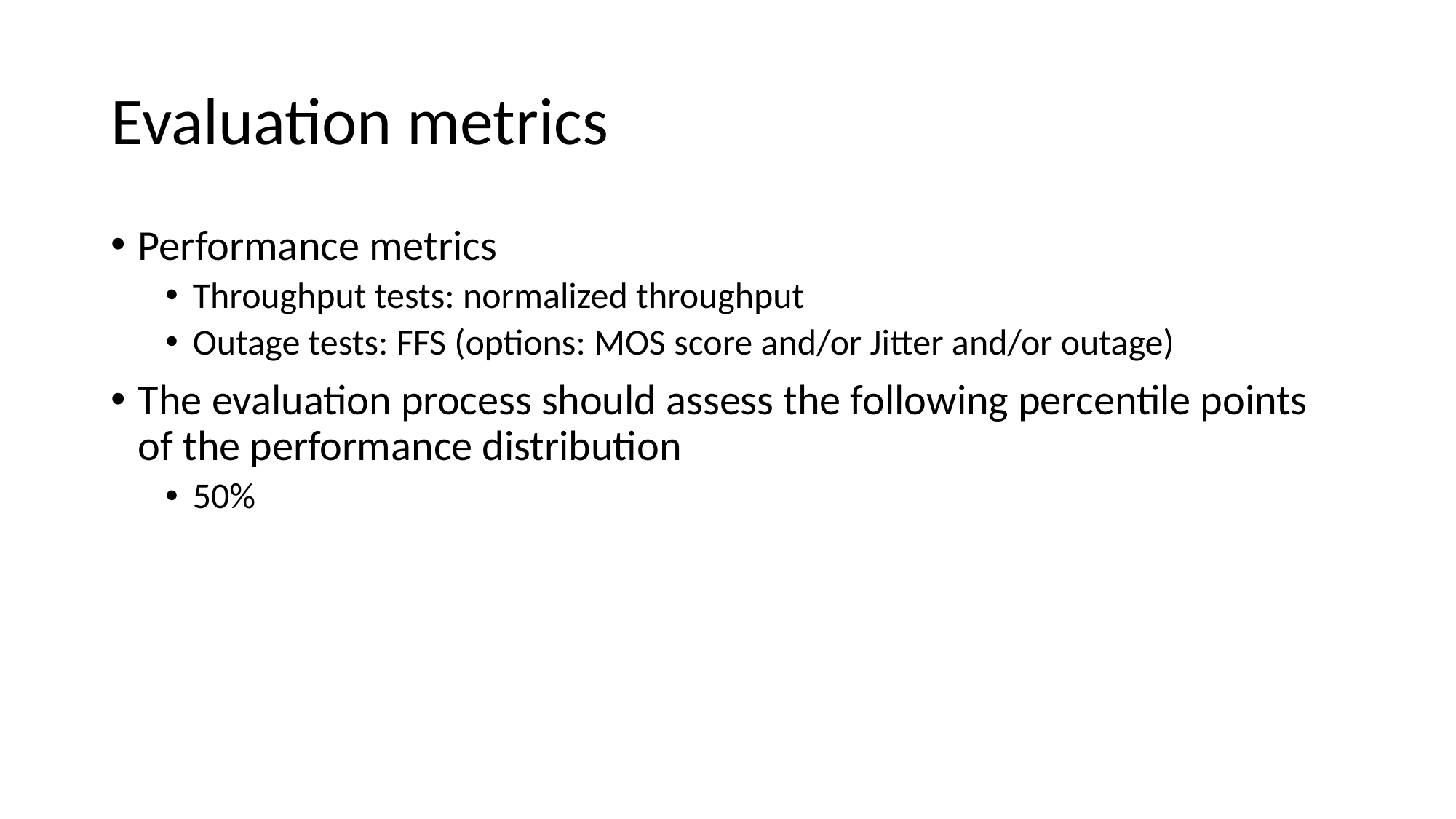

# Evaluation metrics
Performance metrics
Throughput tests: normalized throughput
Outage tests: FFS (options: MOS score and/or Jitter and/or outage)
The evaluation process should assess the following percentile points of the performance distribution
50%